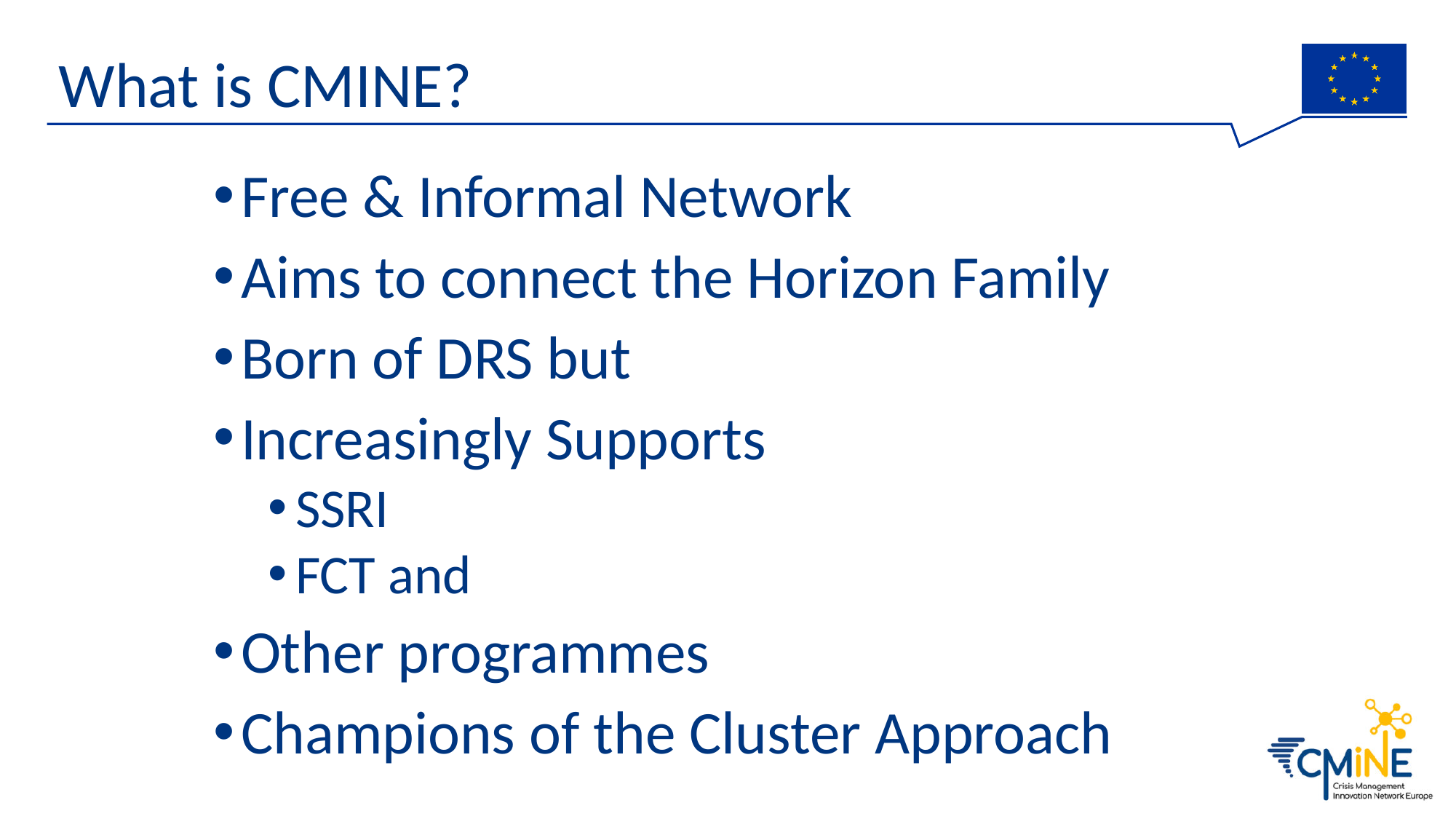

# What is CMINE?
Free & Informal Network
Aims to connect the Horizon Family
Born of DRS but
Increasingly Supports
SSRI
FCT and
Other programmes
Champions of the Cluster Approach